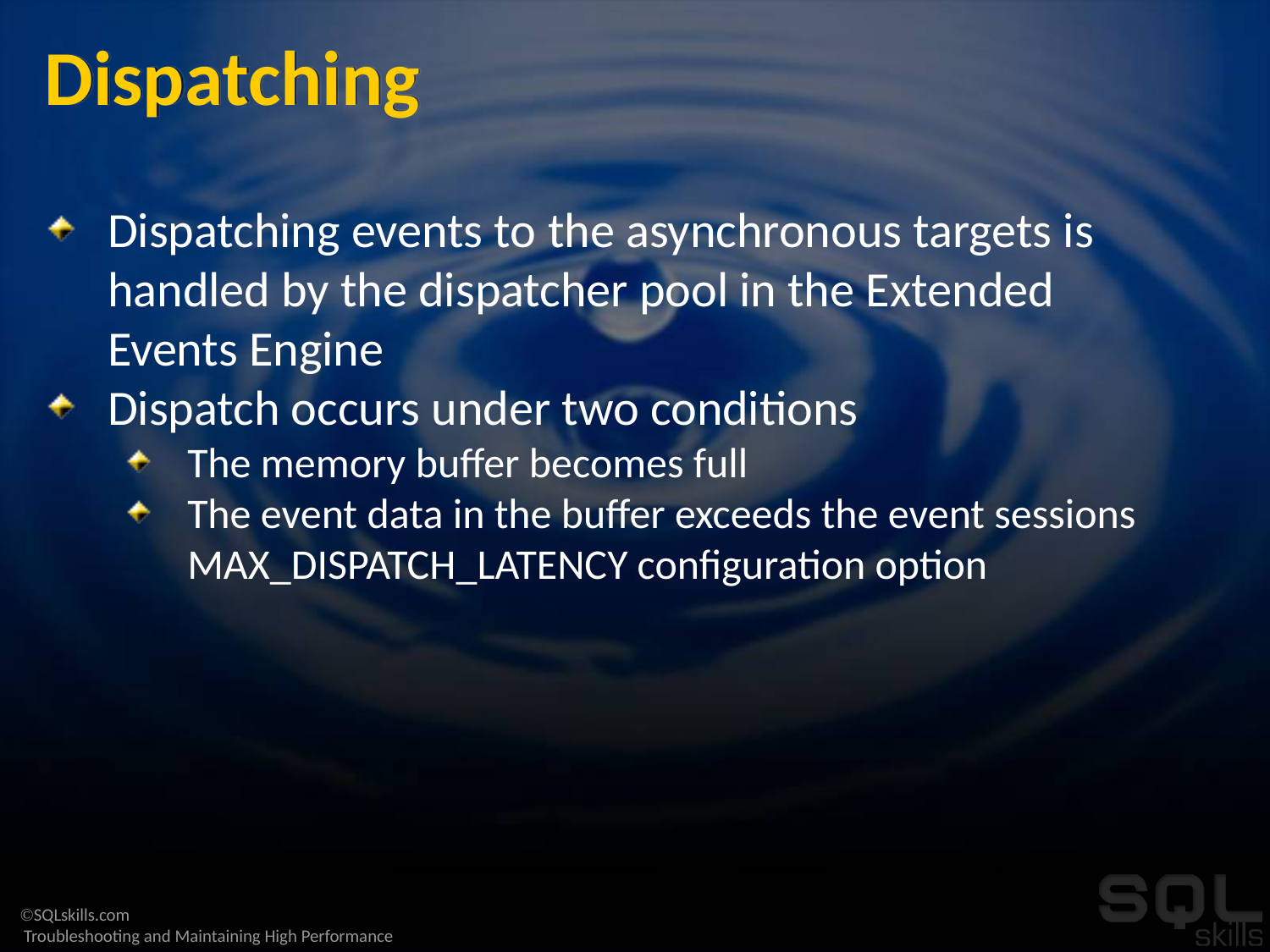

# Dispatching
Dispatching events to the asynchronous targets is handled by the dispatcher pool in the Extended Events Engine
Dispatch occurs under two conditions
The memory buffer becomes full
The event data in the buffer exceeds the event sessions MAX_DISPATCH_LATENCY configuration option